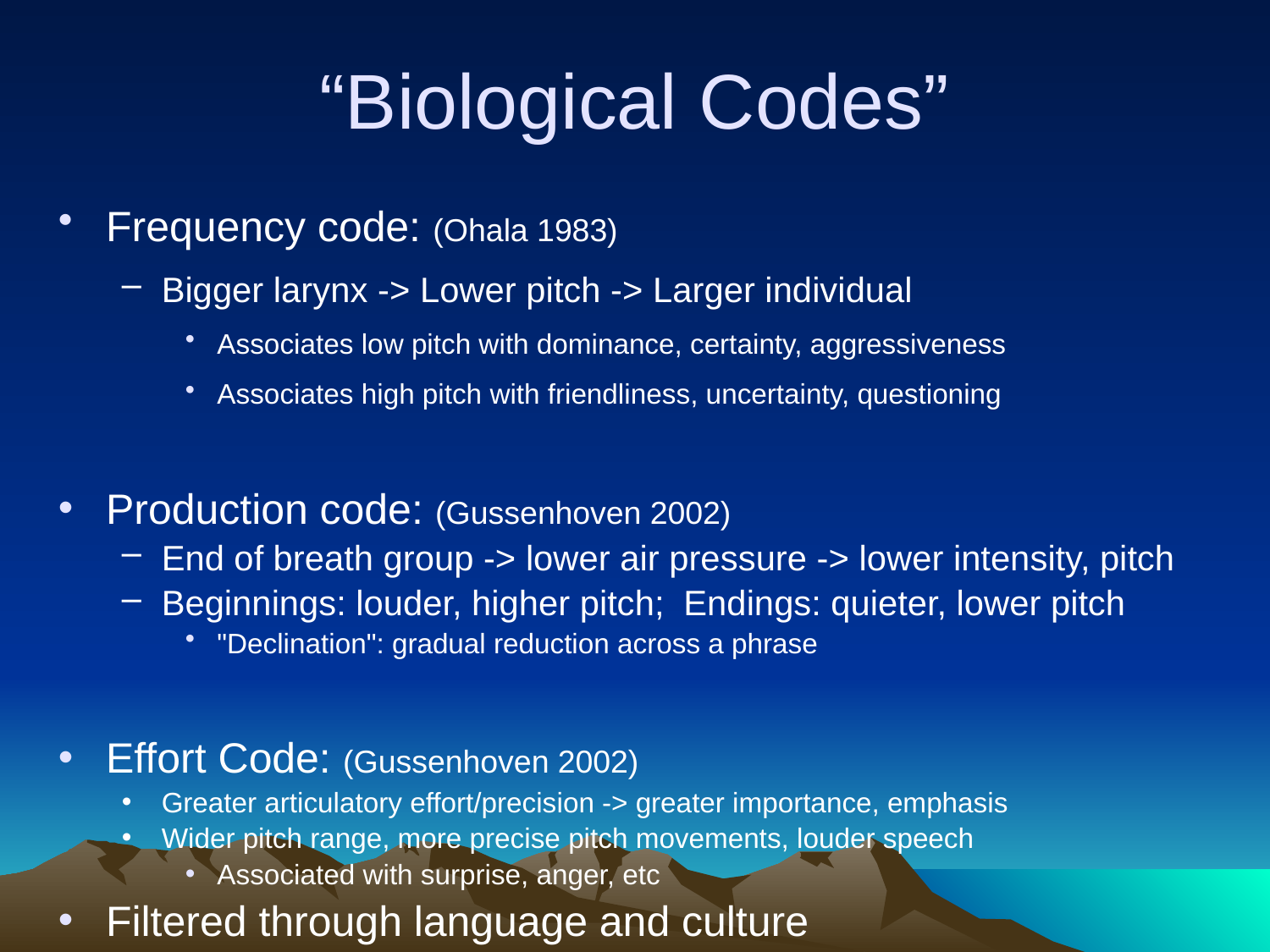

# “Biological Codes”
Frequency code: (Ohala 1983)
Bigger larynx -> Lower pitch -> Larger individual
Associates low pitch with dominance, certainty, aggressiveness
Associates high pitch with friendliness, uncertainty, questioning

Production code: (Gussenhoven 2002)
End of breath group -> lower air pressure -> lower intensity, pitch
Beginnings: louder, higher pitch;  Endings: quieter, lower pitch
"Declination": gradual reduction across a phrase

Effort Code: (Gussenhoven 2002)
Greater articulatory effort/precision -> greater importance, emphasis
Wider pitch range, more precise pitch movements, louder speech
Associated with surprise, anger, etc
Filtered through language and culture

also Iconicity, as in biiig fish